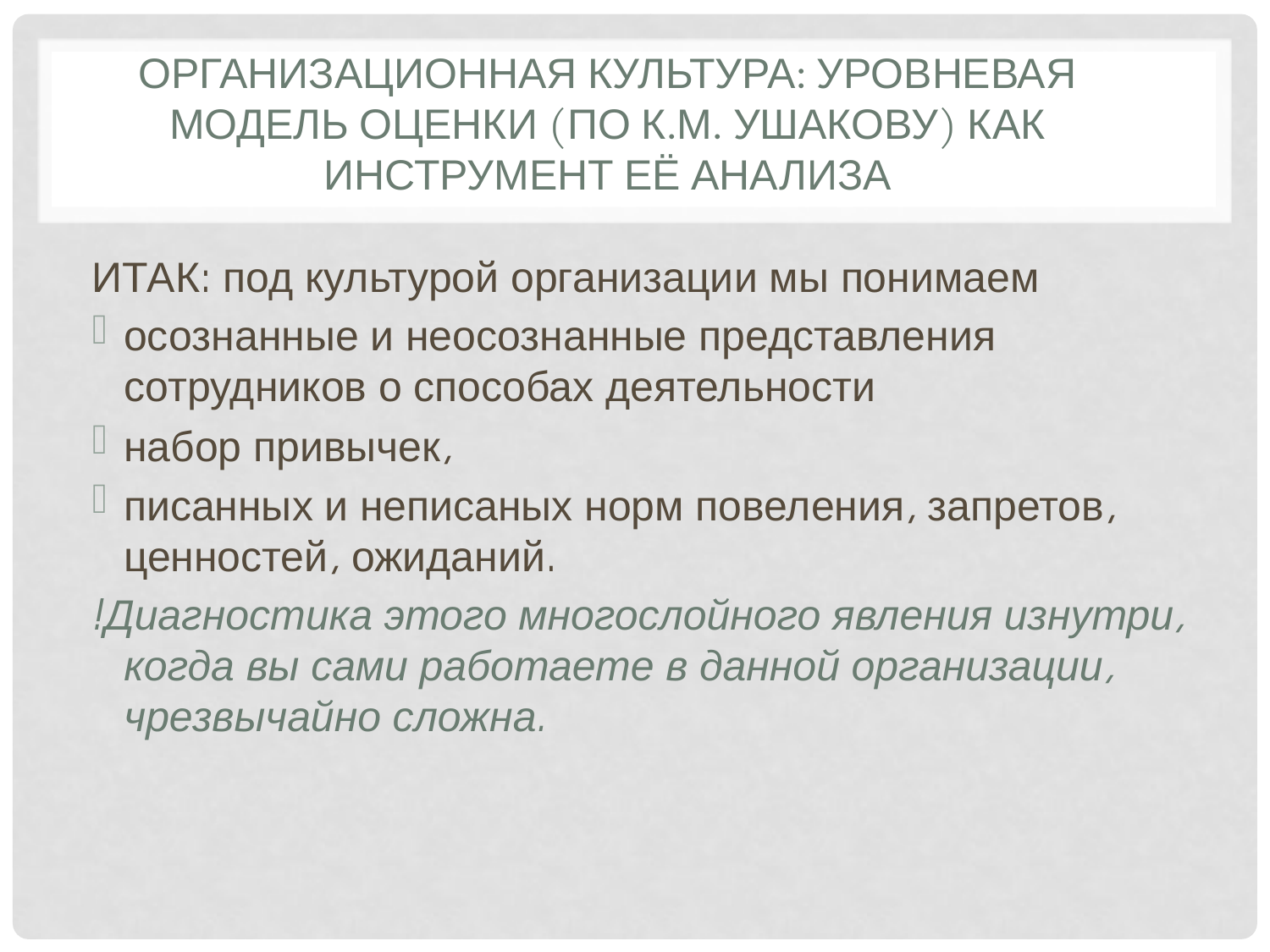

# Организационная культура: уровневая модель оценки (по к.м. Ушакову) как инструмент её анализа
ИТАК: под культурой организации мы понимаем
осознанные и неосознанные представления сотрудников о способах деятельности
набор привычек,
писанных и неписаных норм повеления, запретов, ценностей, ожиданий.
!Диагностика этого многослойного явления изнутри, когда вы сами работаете в данной организации, чрезвычайно сложна.